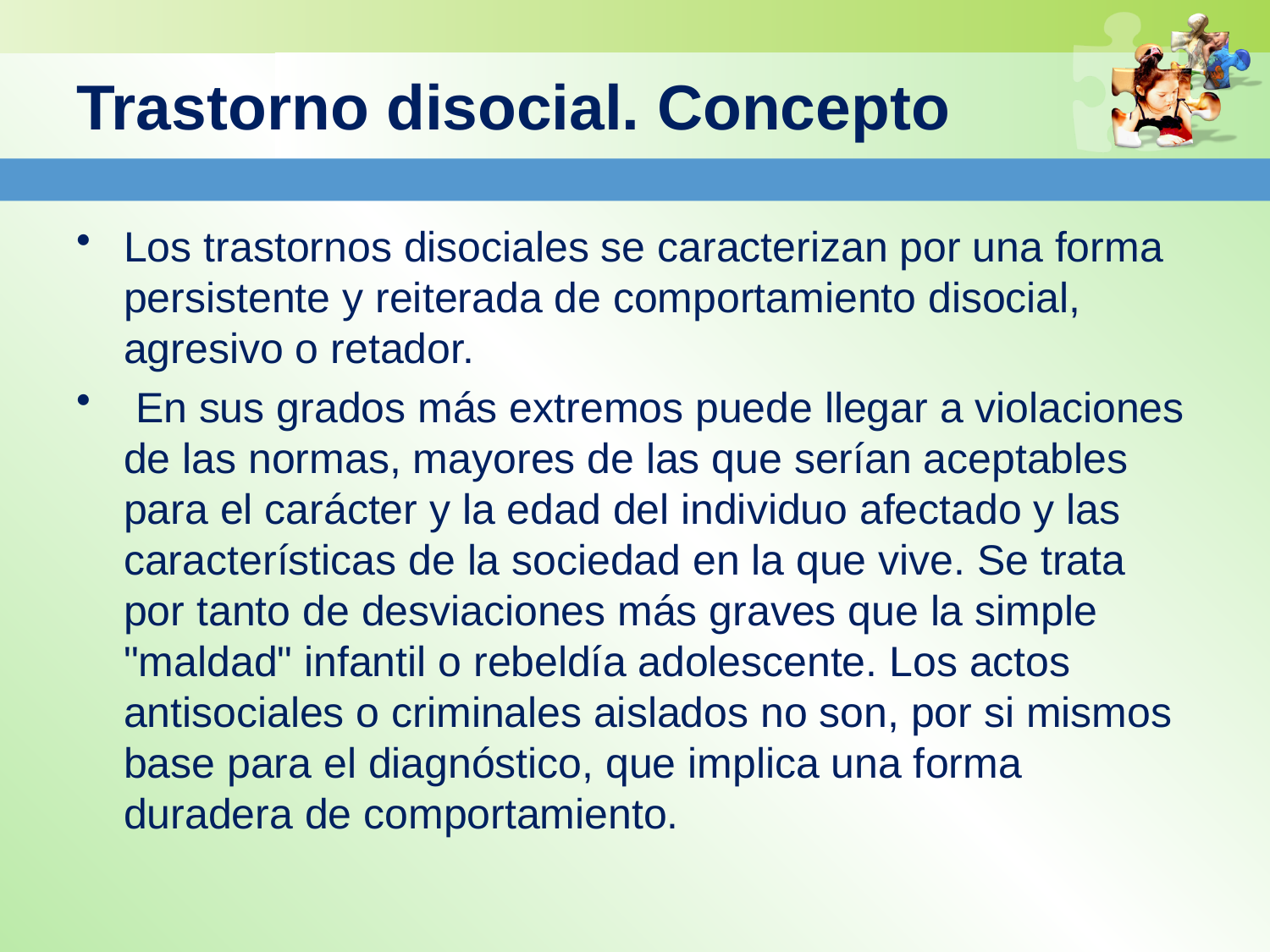

# Trastorno disocial. Concepto
Los trastornos disociales se caracterizan por una forma persistente y reiterada de comportamiento disocial, agresivo o retador.
 En sus grados más extremos puede llegar a violaciones de las normas, mayores de las que serían aceptables para el carácter y la edad del individuo afectado y las características de la sociedad en la que vive. Se trata por tanto de desviaciones más graves que la simple "maldad" infantil o rebeldía adolescente. Los actos antisociales o criminales aislados no son, por si mismos base para el diagnóstico, que implica una forma duradera de comportamiento.